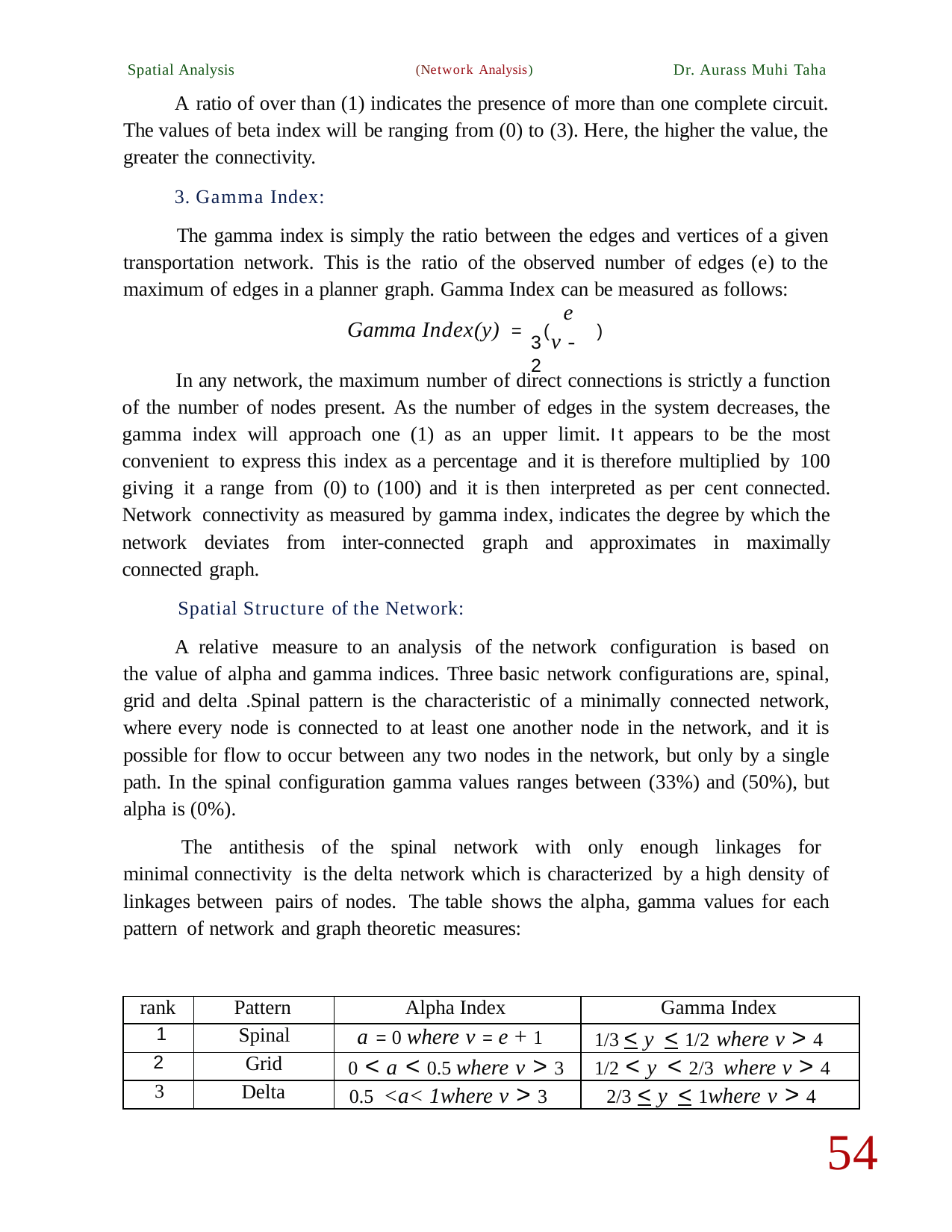

Spatial Analysis	(Network Analysis)	Dr. Aurass Muhi Taha

A ratio of over than (1) indicates the presence of more than one complete circuit. The values of beta index will be ranging from (0) to (3). Here, the higher the value, the greater the connectivity.

3. Gamma Index:

The gamma index is simply the ratio between the edges and vertices of a given transportation  network.  This is the  ratio  of the observed  number  of edges (e) to the maximum of edges in a planner graph. Gamma Index can be measured as follows:
e
Gamma Index(y)  =	(
)
3  v- 2
In any network, the maximum number of direct connections is strictly a function of the number of nodes present. As the number of edges in the system decreases, the gamma  index  will  approach  one  (1)  as  an  upper  limit.  It appears  to  be  the  most convenient  to express this index as a percentage  and it is therefore multiplied  by  100 giving  it  a range  from  (0) to (100) and  it is then  interpreted  as per  cent connected. Network  connectivity as measured by gamma index, indicates the degree by which the network   deviates   from   inter-connected   graph   and   approximates   in   maximally connected graph.

Spatial Structure of the Network:

A relative  measure to an analysis  of the network  configuration  is based  on the value of alpha and gamma indices. Three basic network configurations are, spinal, grid and delta .Spinal pattern is the characteristic of a minimally connected network, where every node is connected to at least one another node in the network, and it is possible for flow to occur between any two nodes in the network, but only by a single path. In the spinal configuration gamma values ranges between (33%) and (50%), but alpha is (0%).

The  antithesis  of the  spinal  network  with  only  enough  linkages  for  minimal connectivity  is the delta network which is characterized  by a high density of linkages between  pairs of nodes.  The table shows the alpha, gamma values for each pattern  of network and graph theoretic measures:
| rank | Pattern | Alpha Index | Gamma Index |
| --- | --- | --- | --- |
| 1 | Spinal | a = 0 where v = e + 1 | 1/3 < y < 1/2 where v > 4 |
| 2 | Grid | 0 < a < 0.5 where v > 3 | 1/2 < y < 2/3 where v > 4 |
| 3 | Delta | 0.5 <a< 1where v > 3 | 2/3 < y < 1where v > 4 |
54